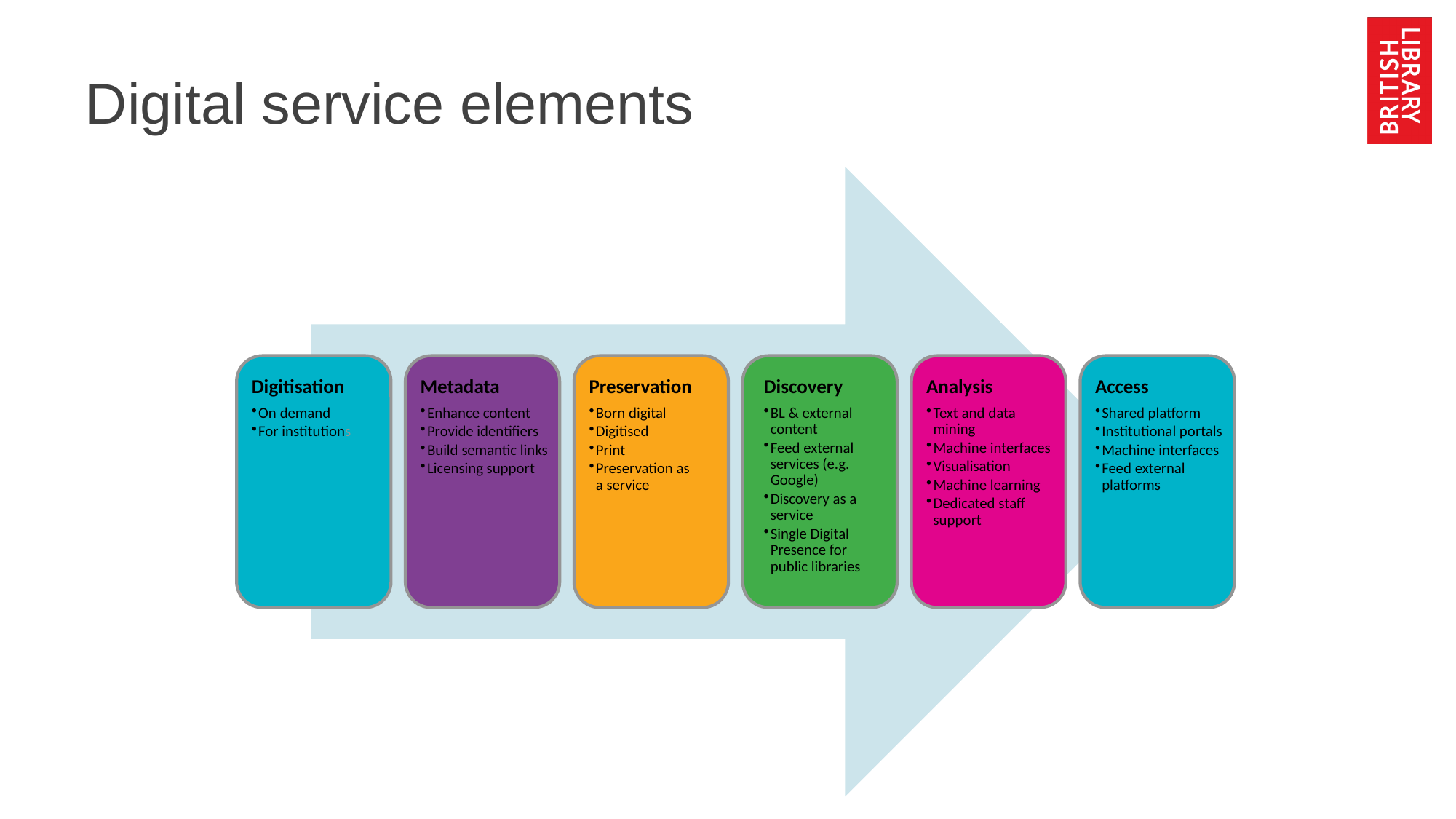

# Digital service elements
Digitisation
On demand
For institutions
Metadata
Enhance content
Provide identifiers
Build semantic links
Licensing support
Preservation
Born digital
Digitised
Print
Preservation as
a service
Discovery
BL & external content
Feed external services (e.g. Google)
Discovery as a service
Single Digital Presence for public libraries
Analysis
Text and data mining
Machine interfaces
Visualisation
Machine learning
Dedicated staff support
Access
Shared platform
Institutional portals
Machine interfaces
Feed external platforms